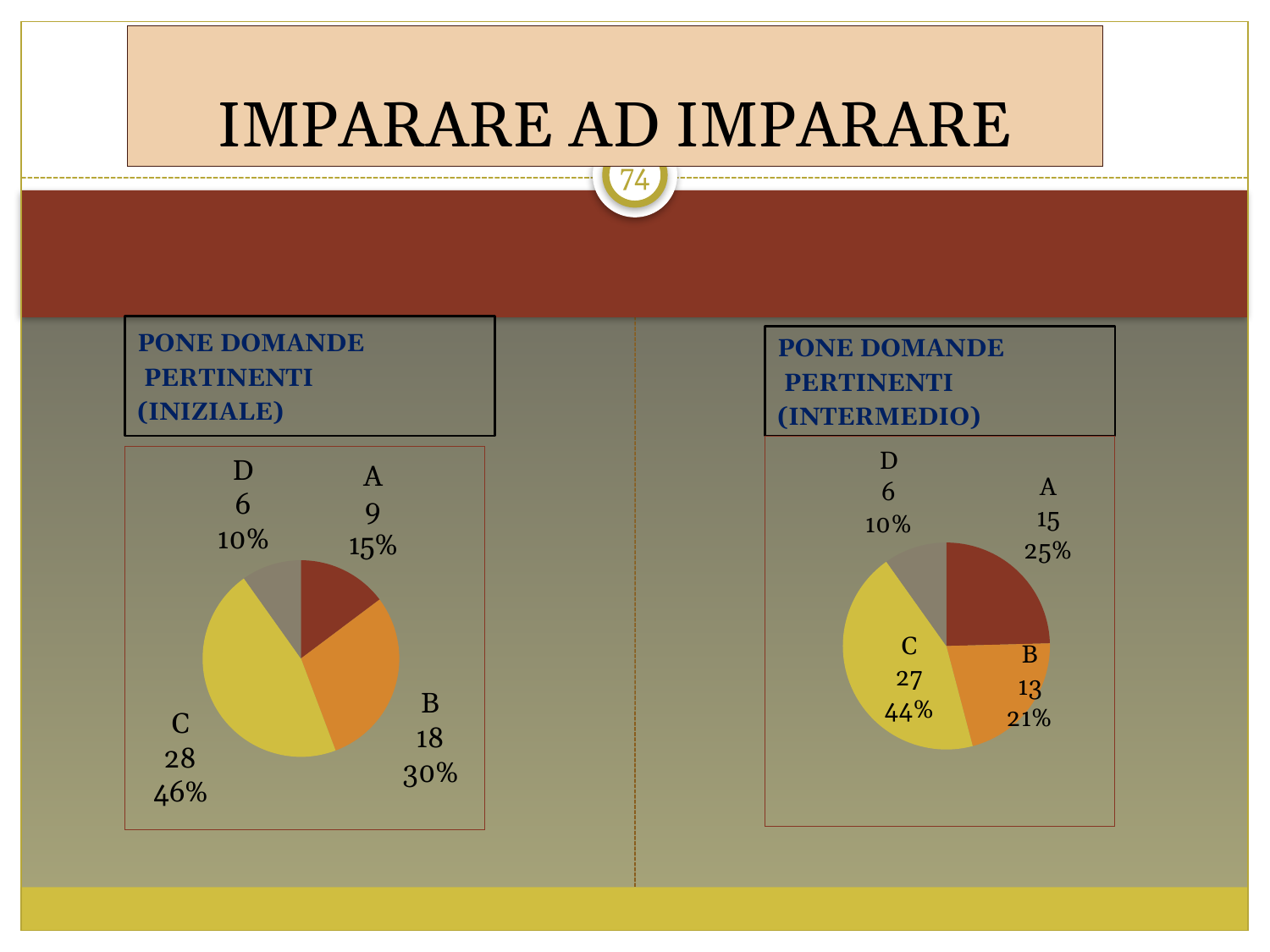

# IMPARARE AD IMPARARE
74
PONE DOMANDE
 PERTINENTI
(INIZIALE)
PONE DOMANDE
 PERTINENTI
(INTERMEDIO)

### Chart

| Category | Vendite |
|---|---|
| A | 15.0 |
| B | 13.0 |
| C | 27.0 |
| D | 6.0 |

### Chart

| Category | Vendite |
|---|---|
| A | 9.0 |
| B | 18.0 |
| C | 28.0 |
| D | 6.0 |